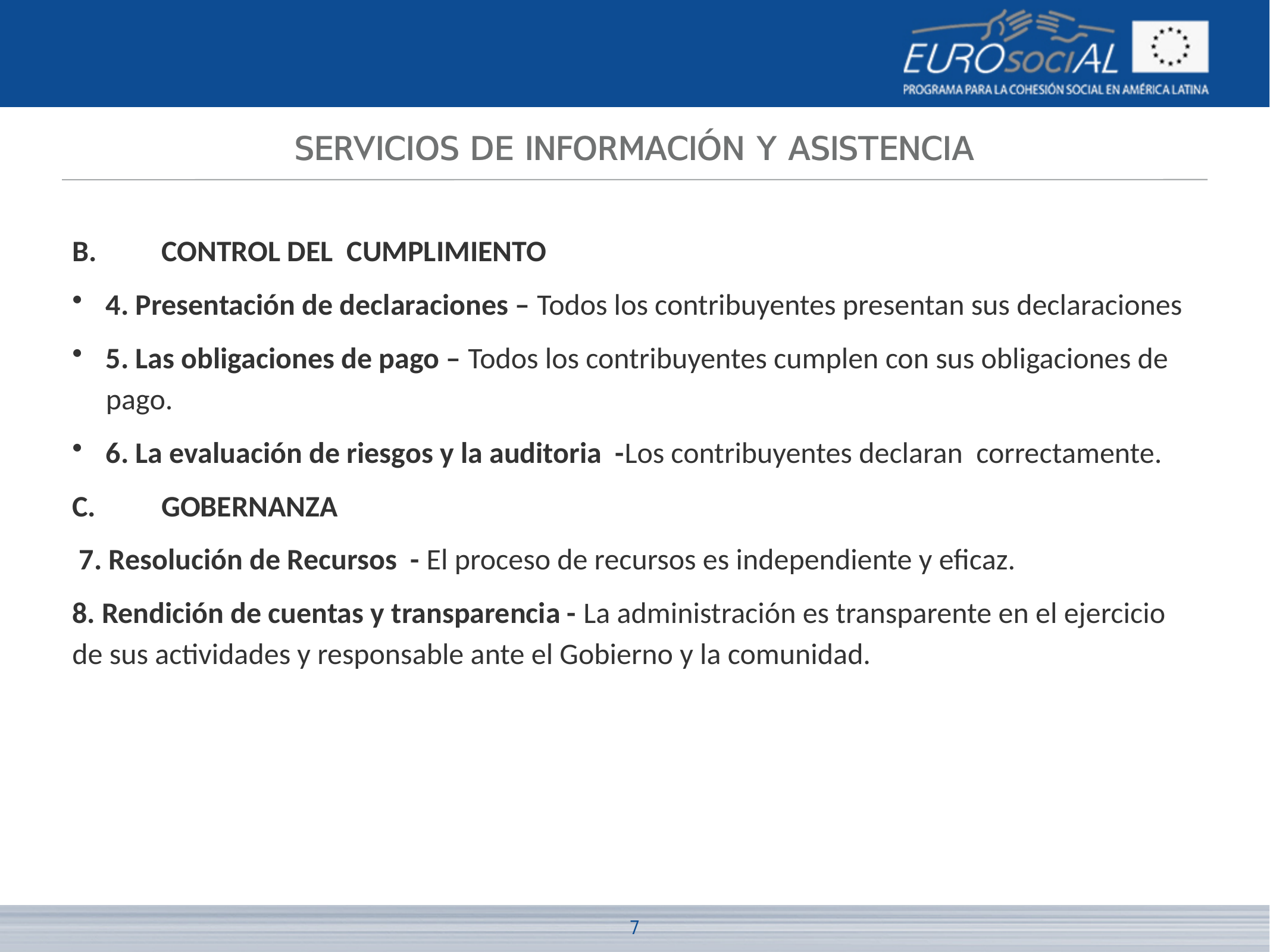

# SERVICIOS DE INFORMACIÓN Y ASISTENCIA
B.	CONTROL DEL  CUMPLIMIENTO
4. Presentación de declaraciones – Todos los contribuyentes presentan sus declaraciones
5. Las obligaciones de pago – Todos los contribuyentes cumplen con sus obligaciones de pago.
6. La evaluación de riesgos y la auditoria  -Los contribuyentes declaran  correctamente.
C. 	GOBERNANZA
 7. Resolución de Recursos  - El proceso de recursos es independiente y eficaz.
8. Rendición de cuentas y transparencia - La administración es transparente en el ejercicio de sus actividades y responsable ante el Gobierno y la comunidad.

7